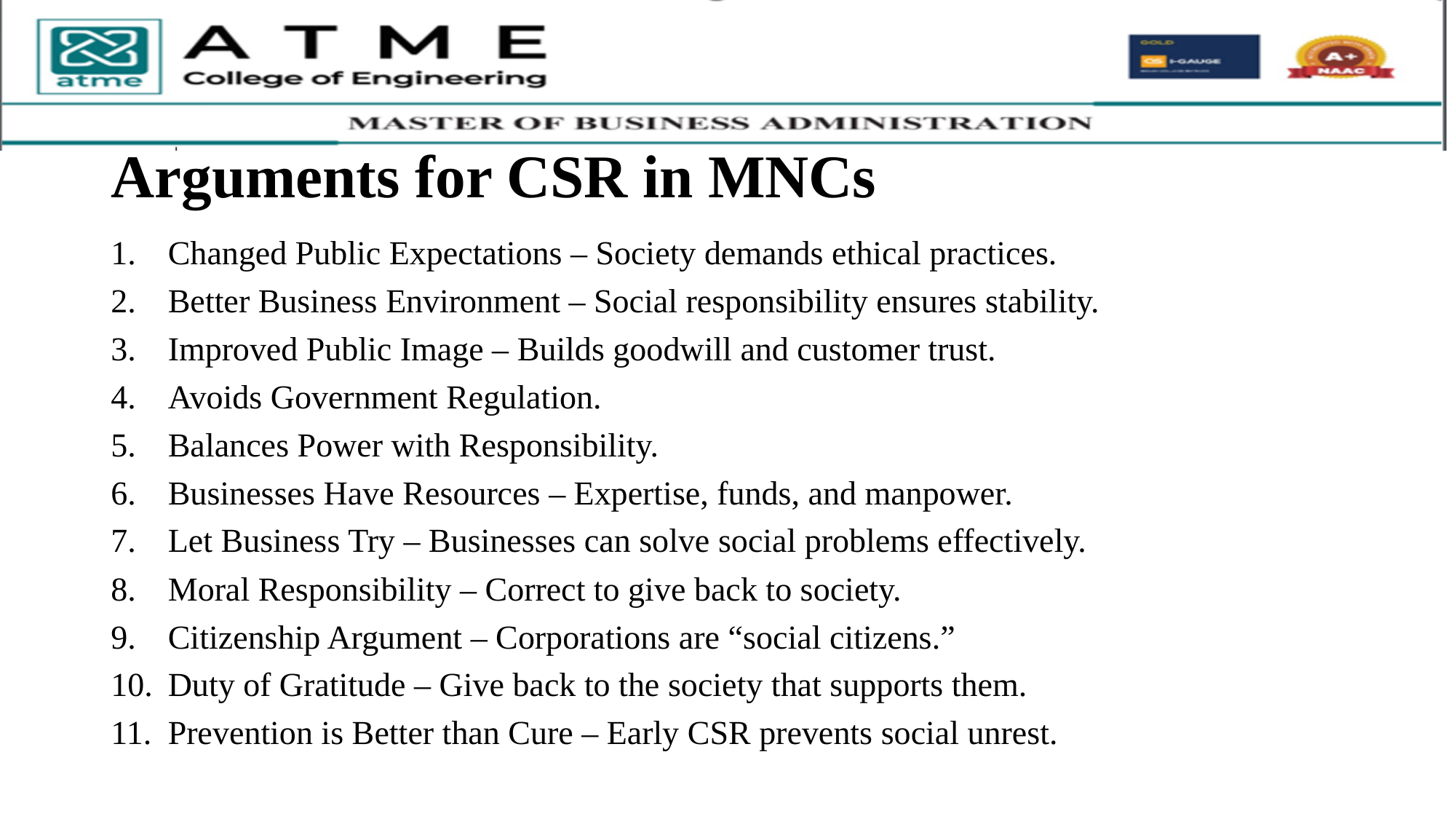

# Arguments for CSR in MNCs
Changed Public Expectations – Society demands ethical practices.
Better Business Environment – Social responsibility ensures stability.
Improved Public Image – Builds goodwill and customer trust.
Avoids Government Regulation.
Balances Power with Responsibility.
Businesses Have Resources – Expertise, funds, and manpower.
Let Business Try – Businesses can solve social problems effectively.
Moral Responsibility – Correct to give back to society.
Citizenship Argument – Corporations are “social citizens.”
Duty of Gratitude – Give back to the society that supports them.
Prevention is Better than Cure – Early CSR prevents social unrest.